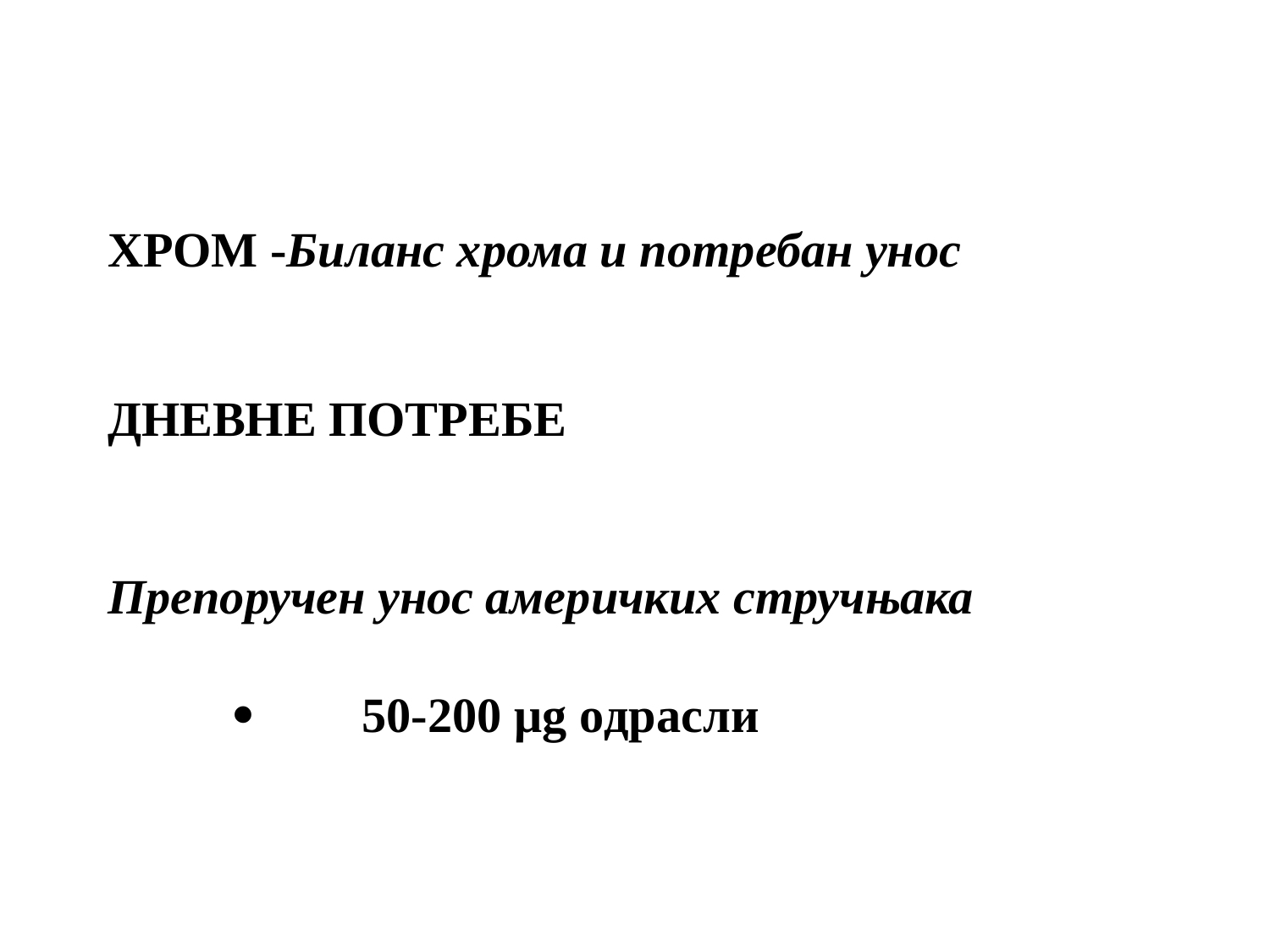

ХРОМ -Биланс хрома и потребан унос

ДНЕВНЕ ПОТРЕБЕ

Препоручен унос америчких стручњака

•	50-200 μg oдрасли